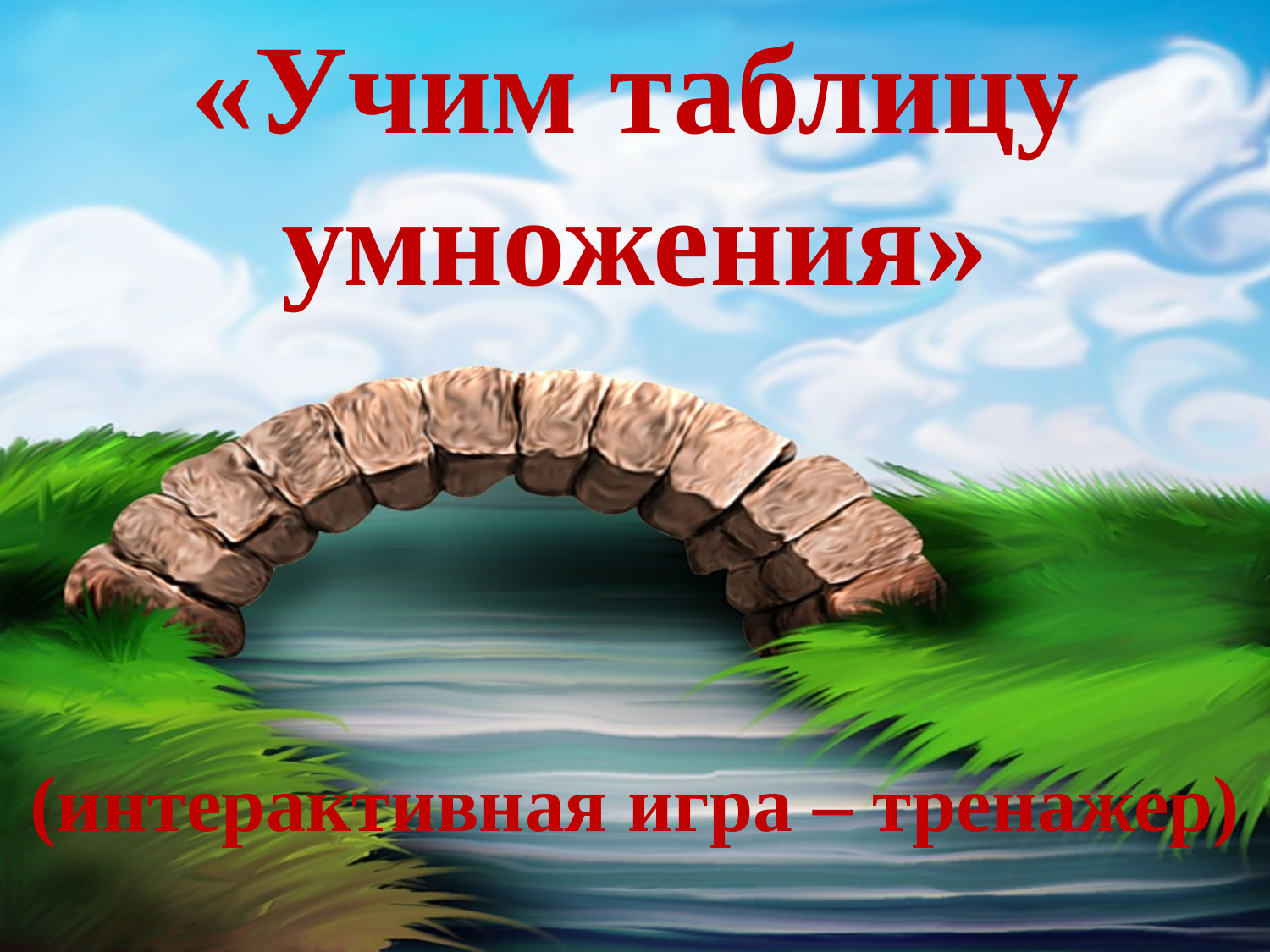

«Учим таблицу умножения»
(интерактивная игра – тренажер)